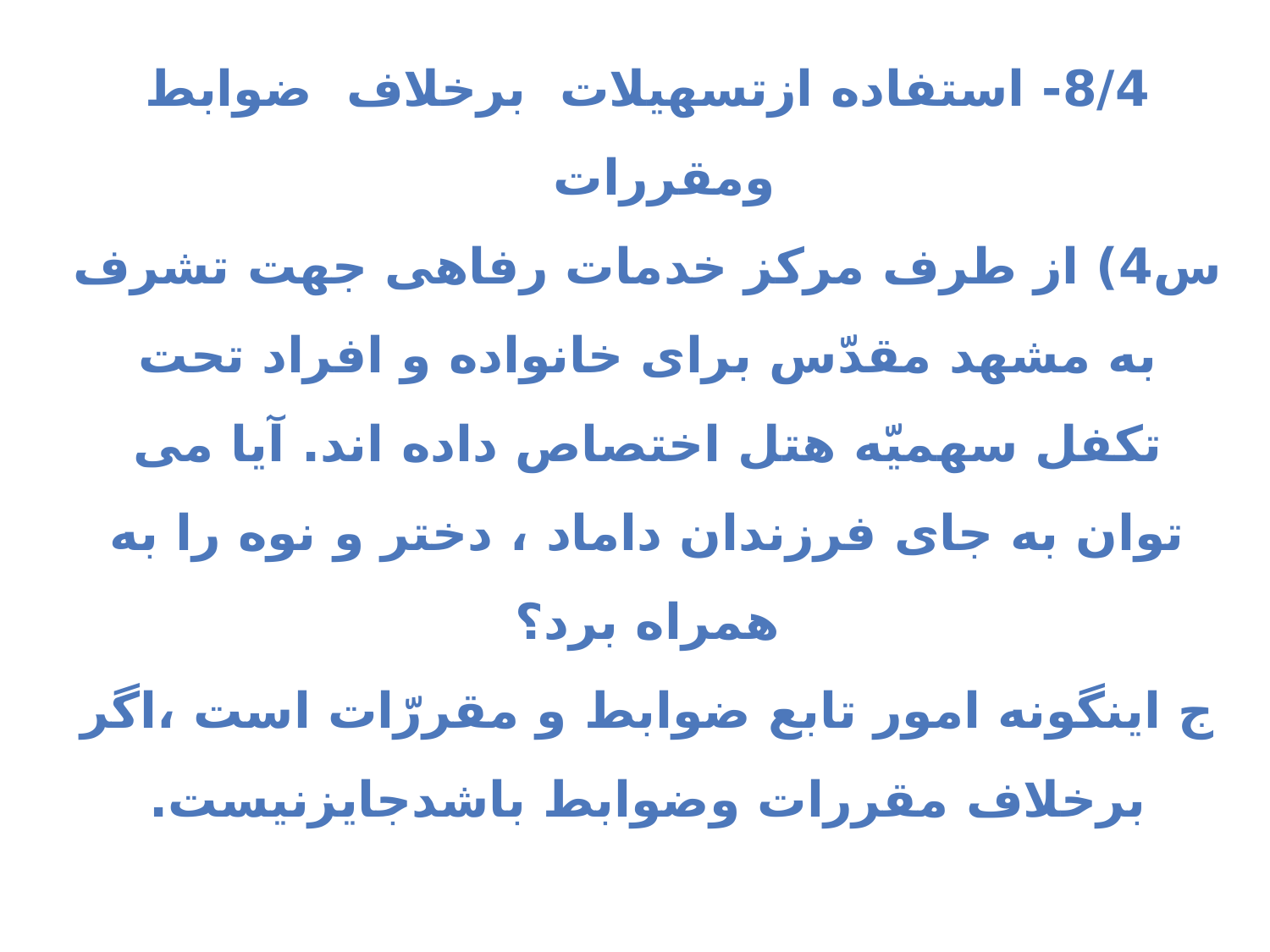

# 8/4- استفاده ازتسهیلات  برخلاف  ضوابط ومقررات س4) از طرف مرکز خدمات رفاهی جهت تشرف به مشهد مقدّس برای خانواده و افراد تحت تکفل سهمیّه هتل اختصاص داده اند. آیا می توان به جای فرزندان داماد ، دختر و نوه را به همراه برد؟ ج اینگونه امور تابع ضوابط و مقررّات است ،اگر برخلاف مقررات وضوابط باشدجایزنیست.